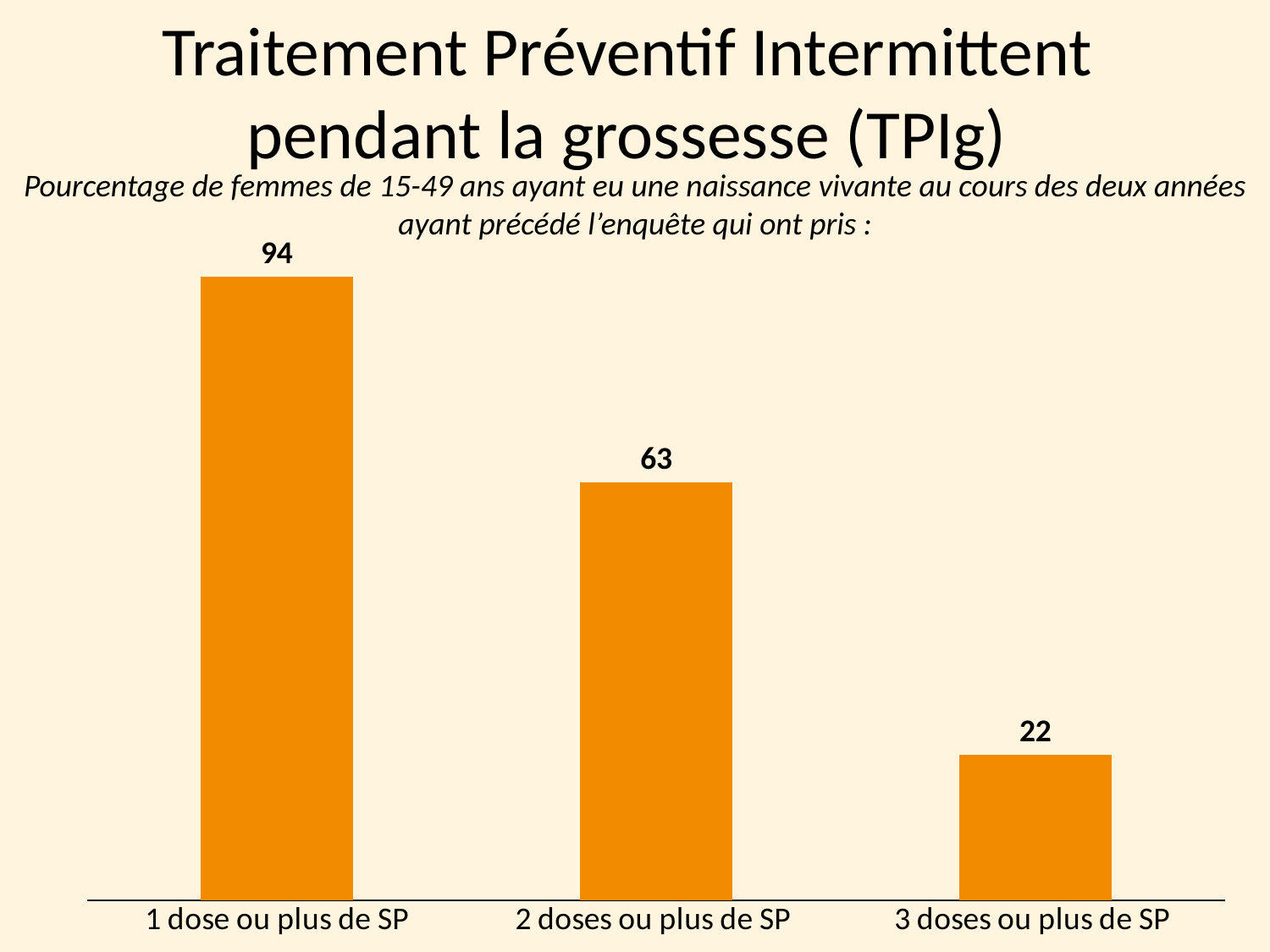

Traitement Préventif Intermittent
pendant la grossesse (TPIg)
Pourcentage de femmes de 15-49 ans ayant eu une naissance vivante au cours des deux années ayant précédé l’enquête qui ont pris :

### Chart

| Category | Series 1 |
|---|---|
| 1 dose ou plus de SP | 94.0 |
| 2 doses ou plus de SP  | 63.0 |
| 3 doses ou plus de SP  | 22.0 |